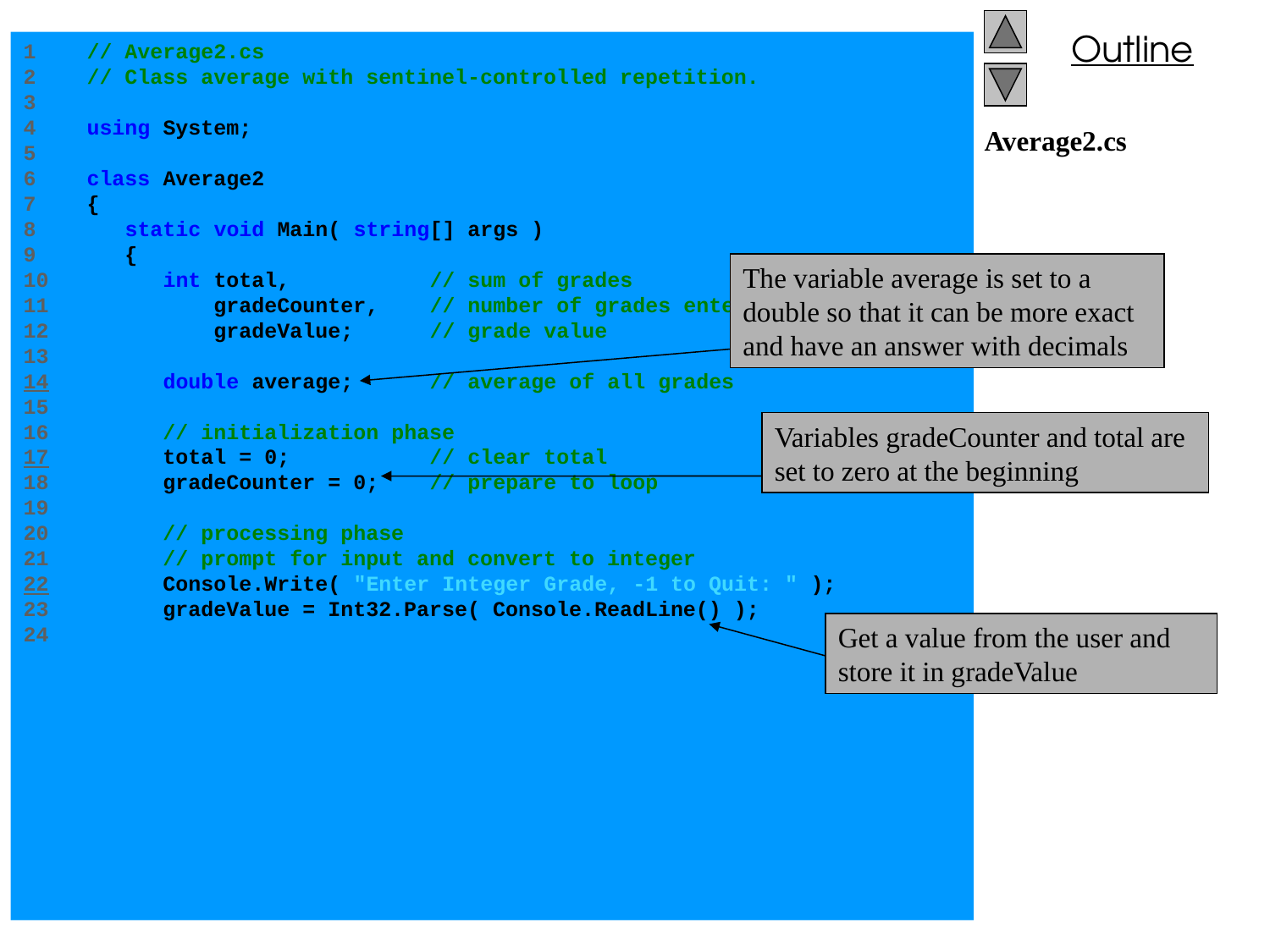

1    // Average2.cs
2    // Class average with sentinel-controlled repetition.
3
4    using System;
5
6    class Average2
7    {
8       static void Main( string[] args )
9       {
10         int total,           // sum of grades
11             gradeCounter,    // number of grades entered
12             gradeValue;      // grade value
13
14         double average;      // average of all grades
15
16         // initialization phase
17         total = 0;           // clear total
18         gradeCounter = 0;    // prepare to loop
19
20         // processing phase
21         // prompt for input and convert to integer
22         Console.Write( "Enter Integer Grade, -1 to Quit: " );
23         gradeValue = Int32.Parse( Console.ReadLine() );
24
# Average2.cs
The variable average is set to a double so that it can be more exact and have an answer with decimals

Variables gradeCounter and total are set to zero at the beginning

Get a value from the user and store it in gradeValue